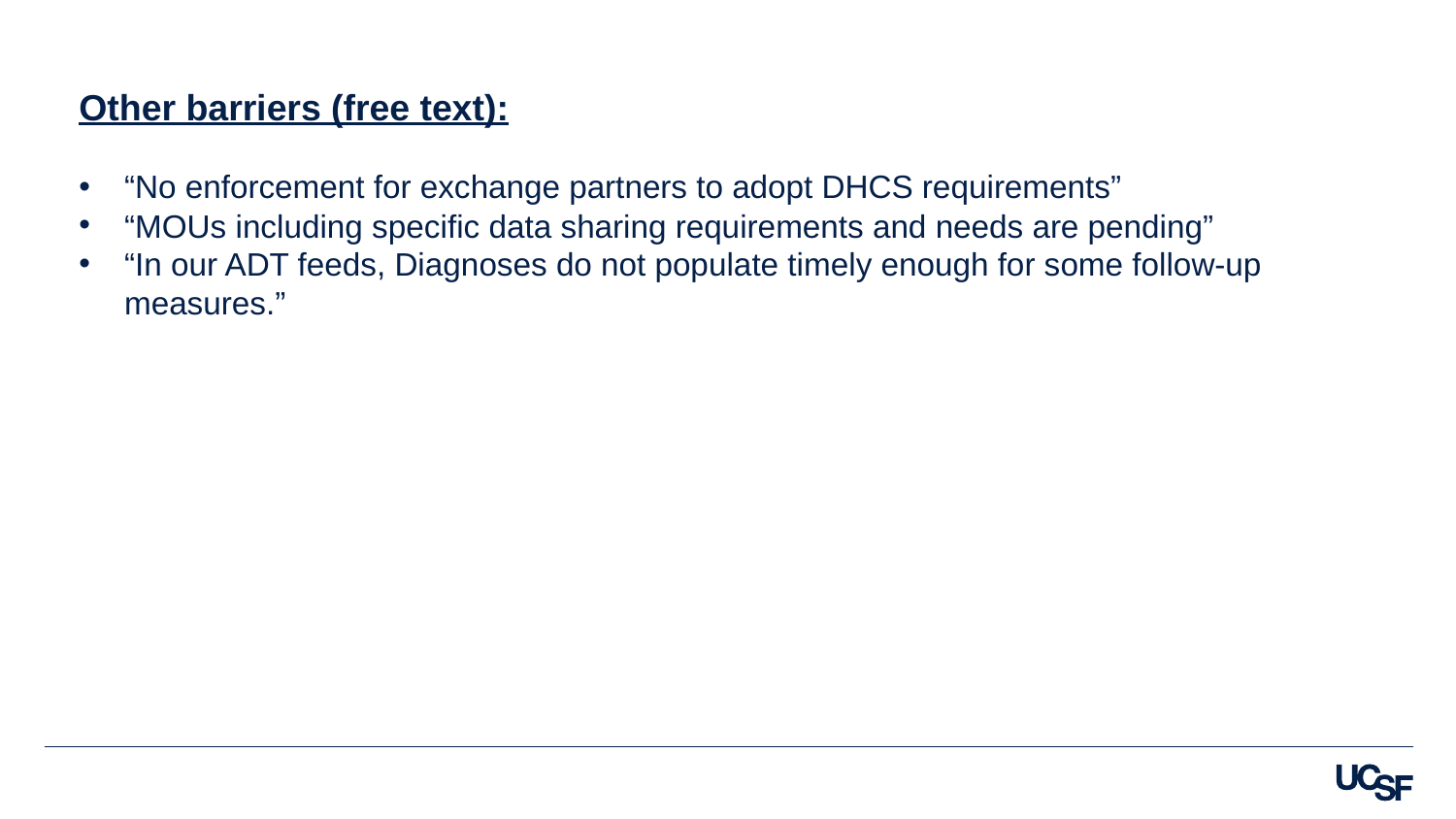

Other barriers (free text):

“No enforcement for exchange partners to adopt DHCS requirements”
“MOUs including specific data sharing requirements and needs are pending”
“In our ADT feeds, Diagnoses do not populate timely enough for some follow-up measures.”